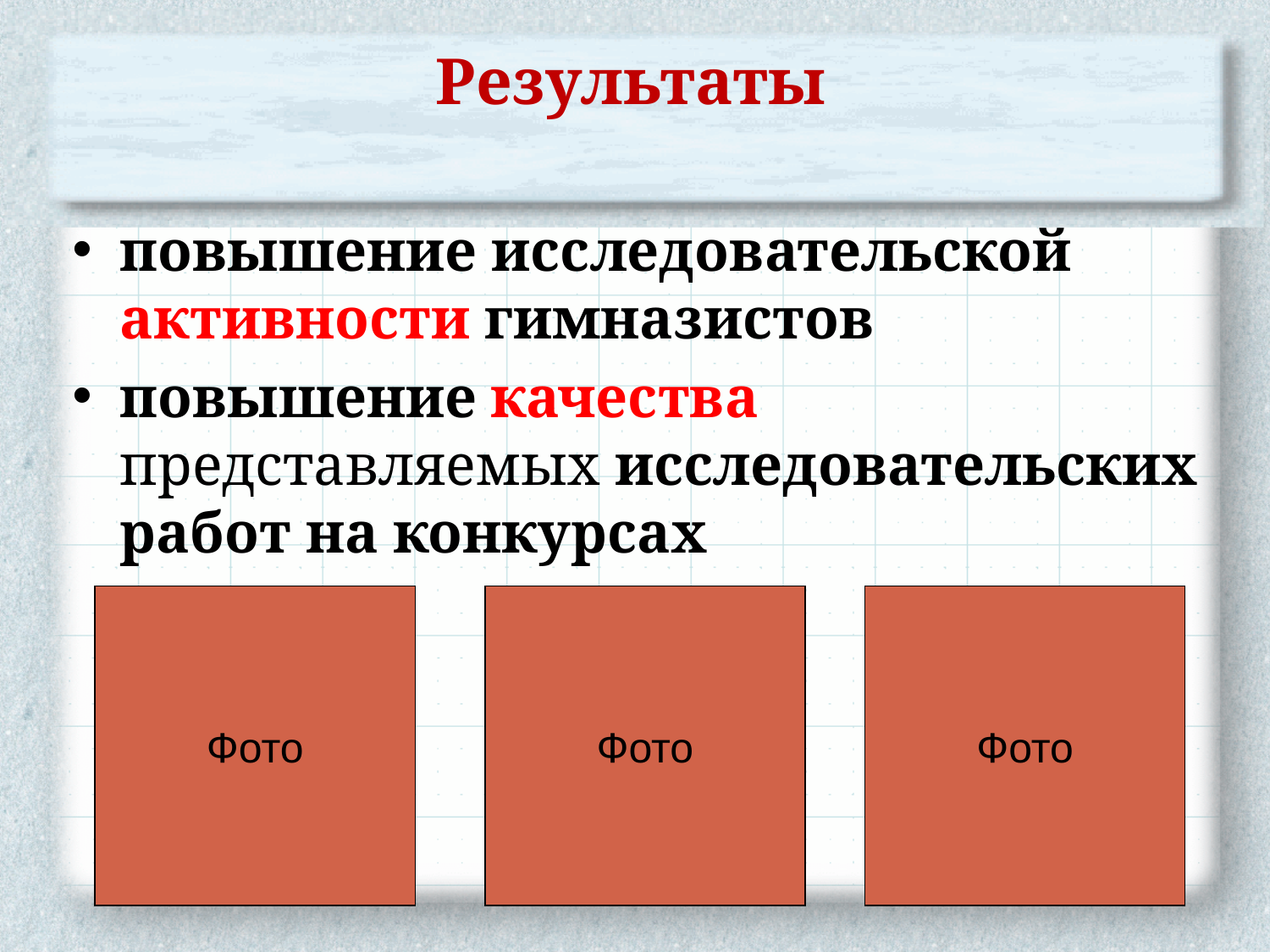

# Результаты
повышение исследовательской активности гимназистов
повышение качества представляемых исследовательских работ на конкурсах
Фото
Фото
Фото